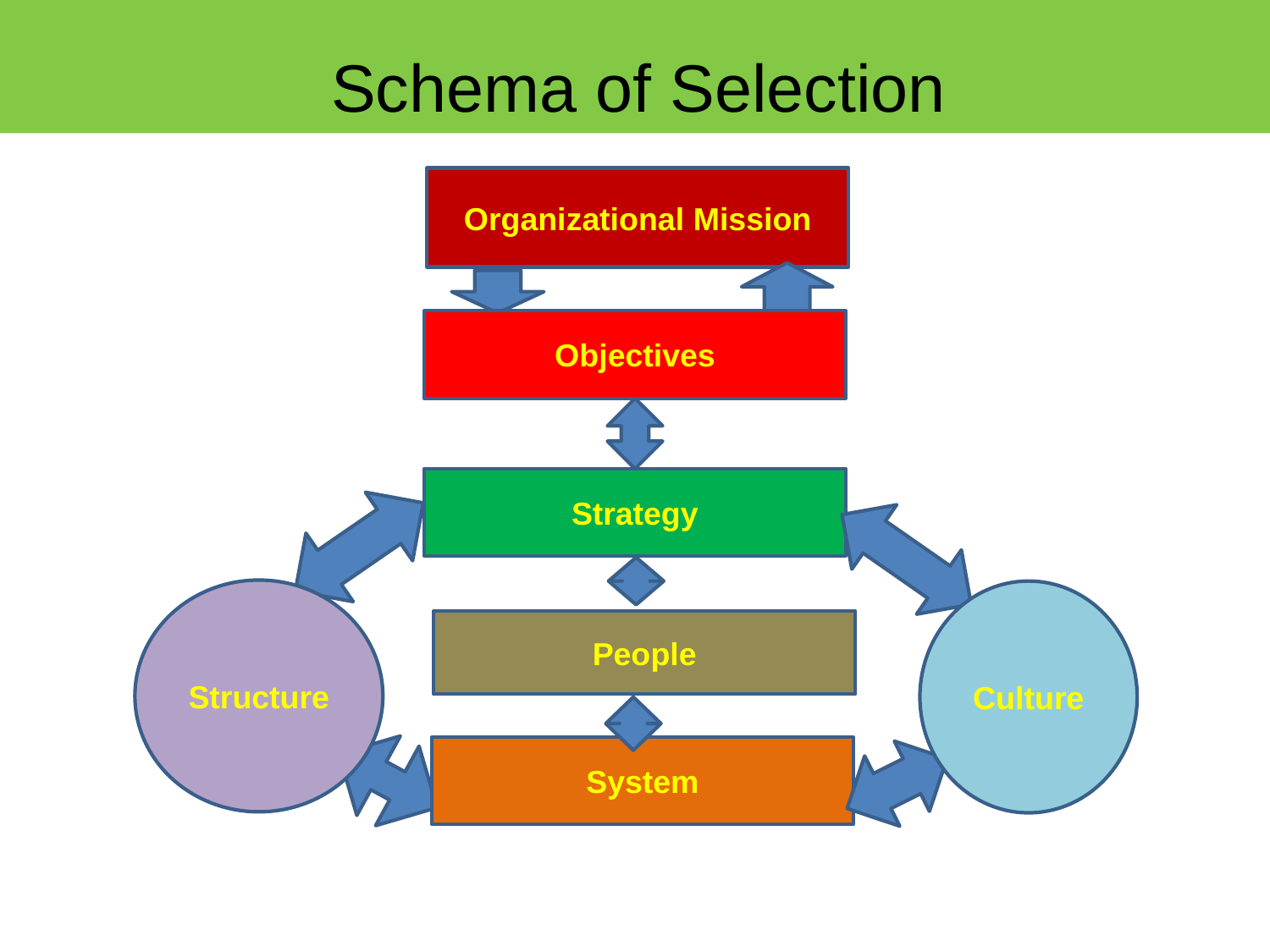

Schema of Selection

Organizational Mission

Objectives

Strategy

Structure
Culture
People

System